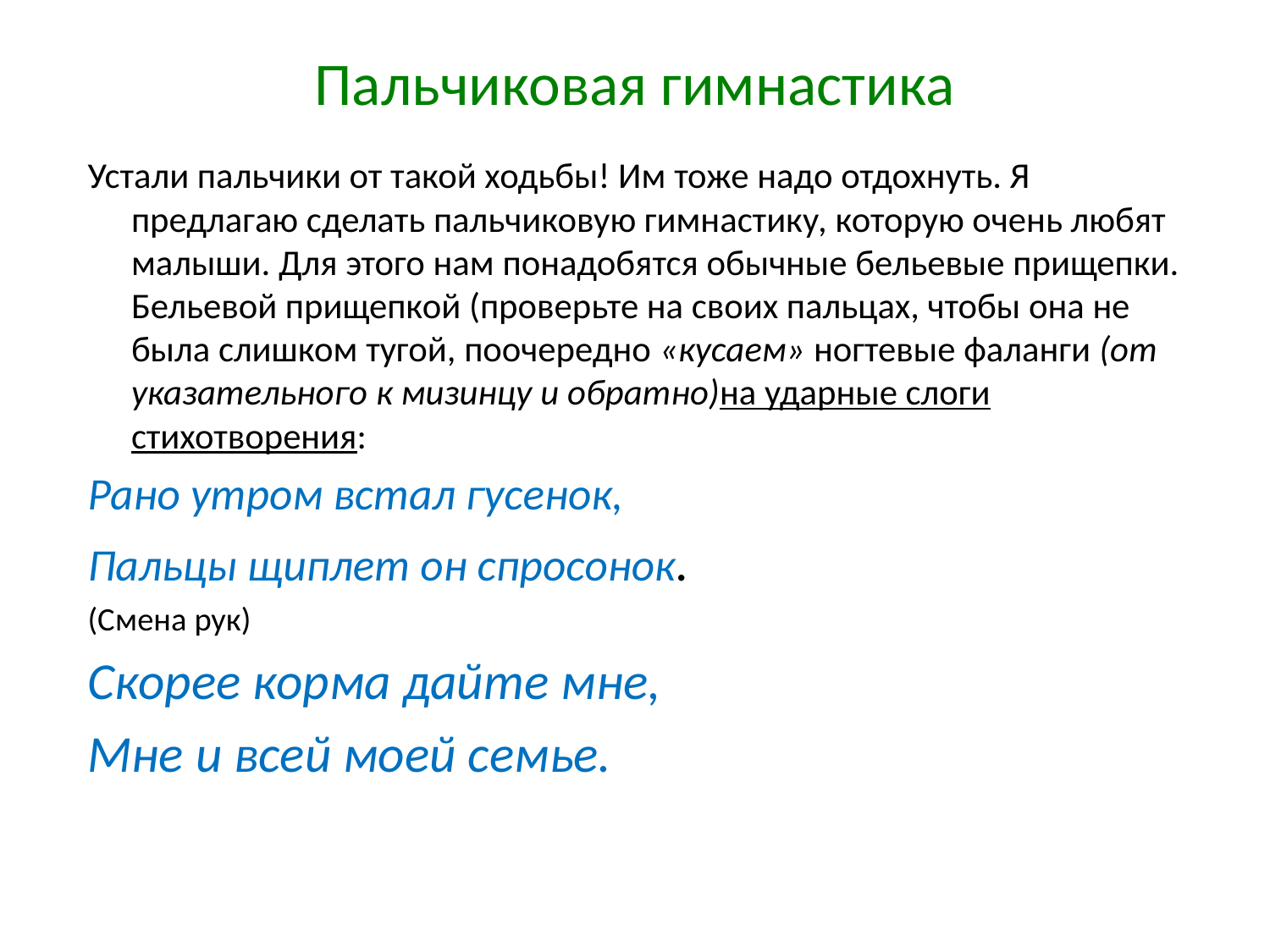

# Пальчиковая гимнастика
Устали пальчики от такой ходьбы! Им тоже надо отдохнуть. Я предлагаю сделать пальчиковую гимнастику, которую очень любят малыши. Для этого нам понадобятся обычные бельевые прищепки. Бельевой прищепкой (проверьте на своих пальцах, чтобы она не была слишком тугой, поочередно «кусаем» ногтевые фаланги (от указательного к мизинцу и обратно)на ударные слоги стихотворения:
Рано утром встал гусенок,
Пальцы щиплет он спросонок.
(Смена рук)
Скорее корма дайте мне,
Мне и всей моей семье.